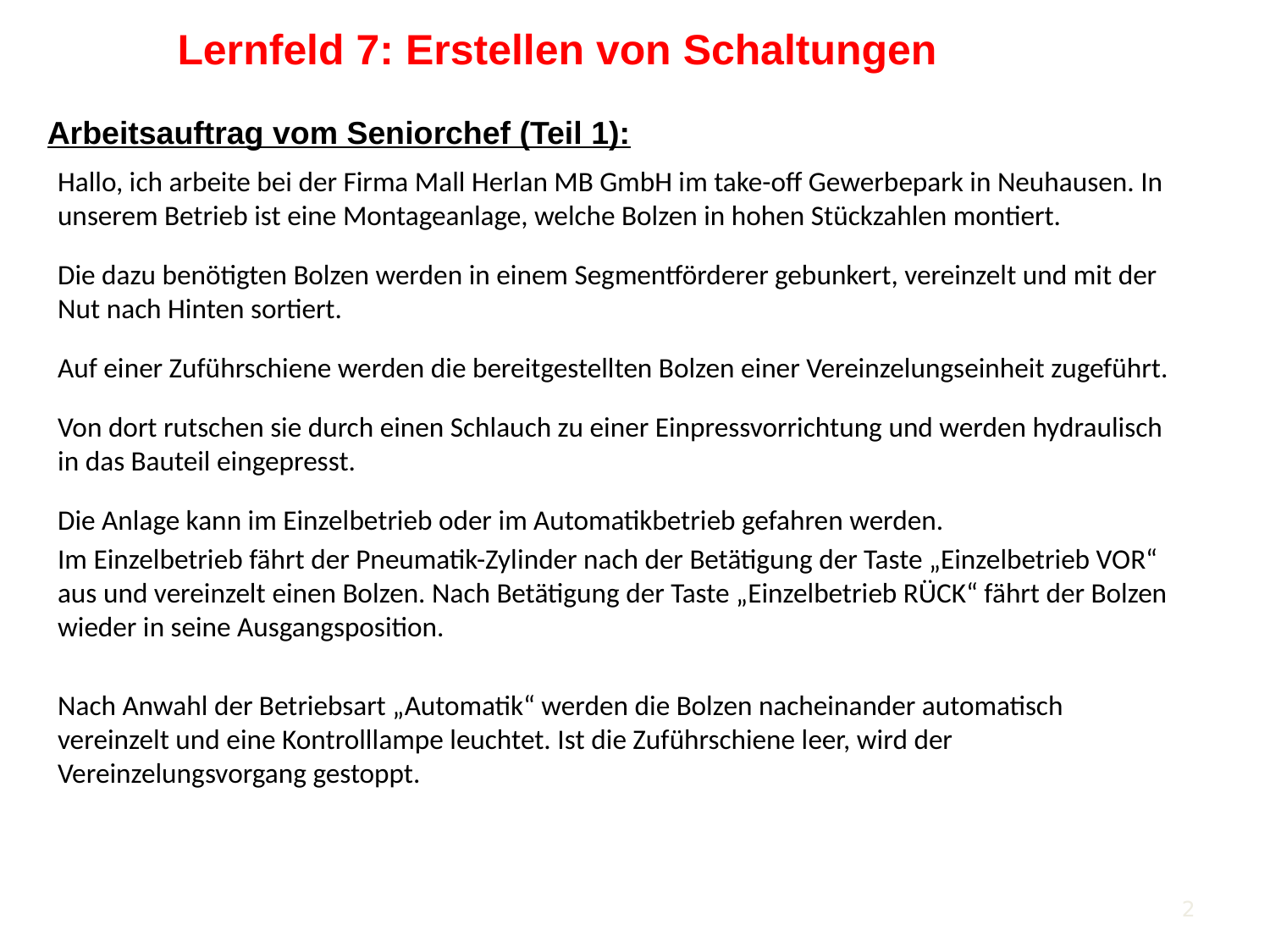

Lernfeld 7: Erstellen von Schaltungen
Arbeitsauftrag vom Seniorchef (Teil 1):
Hallo, ich arbeite bei der Firma Mall Herlan MB GmbH im take-off Gewerbepark in Neuhausen. In unserem Betrieb ist eine Montageanlage, welche Bolzen in hohen Stückzahlen montiert.

Die dazu benötigten Bolzen werden in einem Segmentförderer gebunkert, vereinzelt und mit der Nut nach Hinten sortiert.

Auf einer Zuführschiene werden die bereitgestellten Bolzen einer Vereinzelungseinheit zugeführt.

Von dort rutschen sie durch einen Schlauch zu einer Einpressvorrichtung und werden hydraulisch in das Bauteil eingepresst.

Die Anlage kann im Einzelbetrieb oder im Automatikbetrieb gefahren werden.
Im Einzelbetrieb fährt der Pneumatik-Zylinder nach der Betätigung der Taste „Einzelbetrieb VOR“ aus und vereinzelt einen Bolzen. Nach Betätigung der Taste „Einzelbetrieb RÜCK“ fährt der Bolzen wieder in seine Ausgangsposition.

Nach Anwahl der Betriebsart „Automatik“ werden die Bolzen nacheinander automatisch vereinzelt und eine Kontrolllampe leuchtet. Ist die Zuführschiene leer, wird der Vereinzelungsvorgang gestoppt.

2